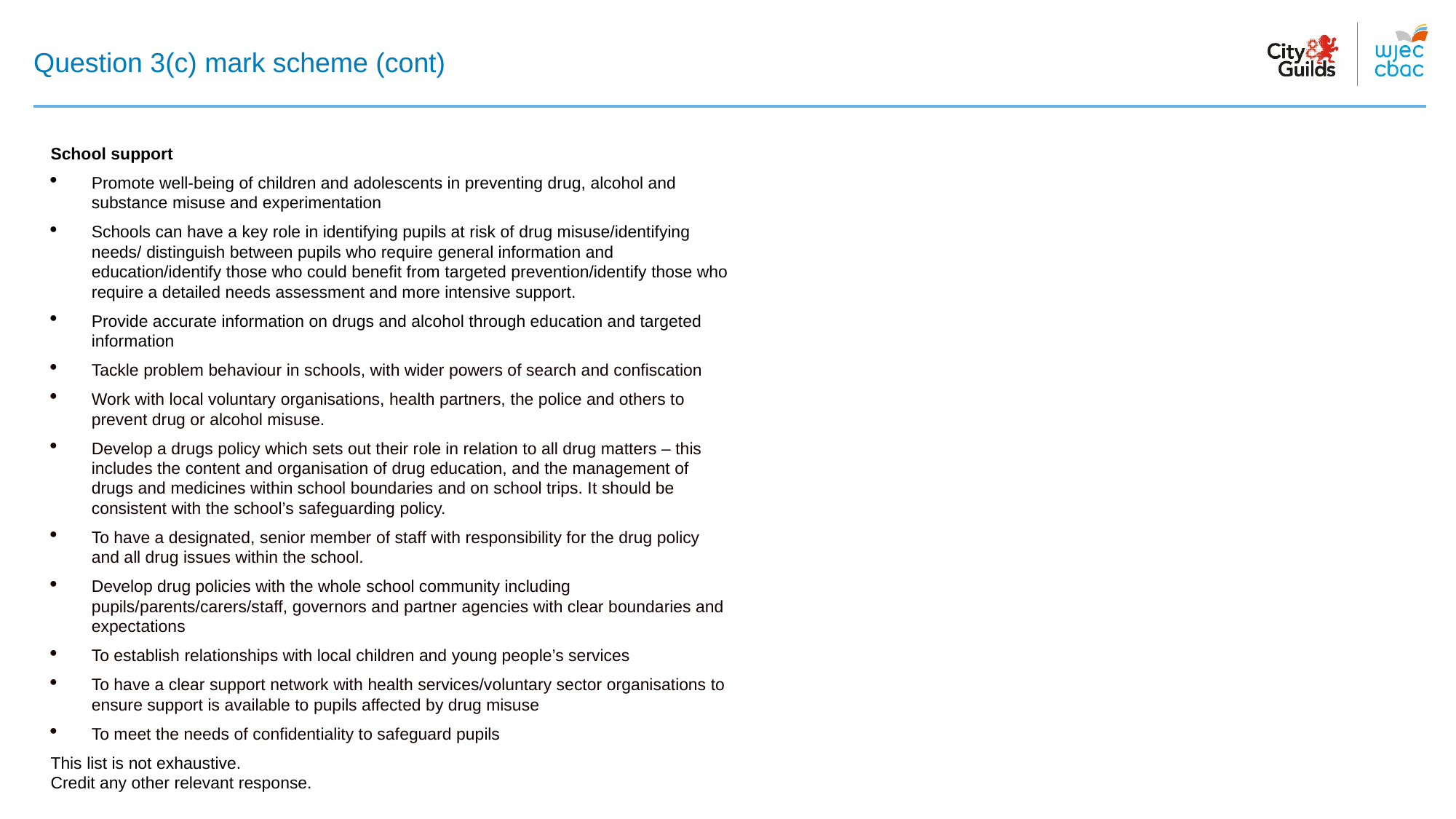

# Question 3(c) mark scheme (cont)
School support
Promote well-being of children and adolescents in preventing drug, alcohol and substance misuse and experimentation
Schools can have a key role in identifying pupils at risk of drug misuse/identifying needs/ distinguish between pupils who require general information and education/identify those who could benefit from targeted prevention/identify those who require a detailed needs assessment and more intensive support.
Provide accurate information on drugs and alcohol through education and targeted information
Tackle problem behaviour in schools, with wider powers of search and confiscation
Work with local voluntary organisations, health partners, the police and others to prevent drug or alcohol misuse.
Develop a drugs policy which sets out their role in relation to all drug matters – this includes the content and organisation of drug education, and the management of drugs and medicines within school boundaries and on school trips. It should be consistent with the school’s safeguarding policy.
To have a designated, senior member of staff with responsibility for the drug policy and all drug issues within the school.
Develop drug policies with the whole school community including pupils/parents/carers/staff, governors and partner agencies with clear boundaries and expectations
To establish relationships with local children and young people’s services
To have a clear support network with health services/voluntary sector organisations to ensure support is available to pupils affected by drug misuse
To meet the needs of confidentiality to safeguard pupils
This list is not exhaustive.
Credit any other relevant response.